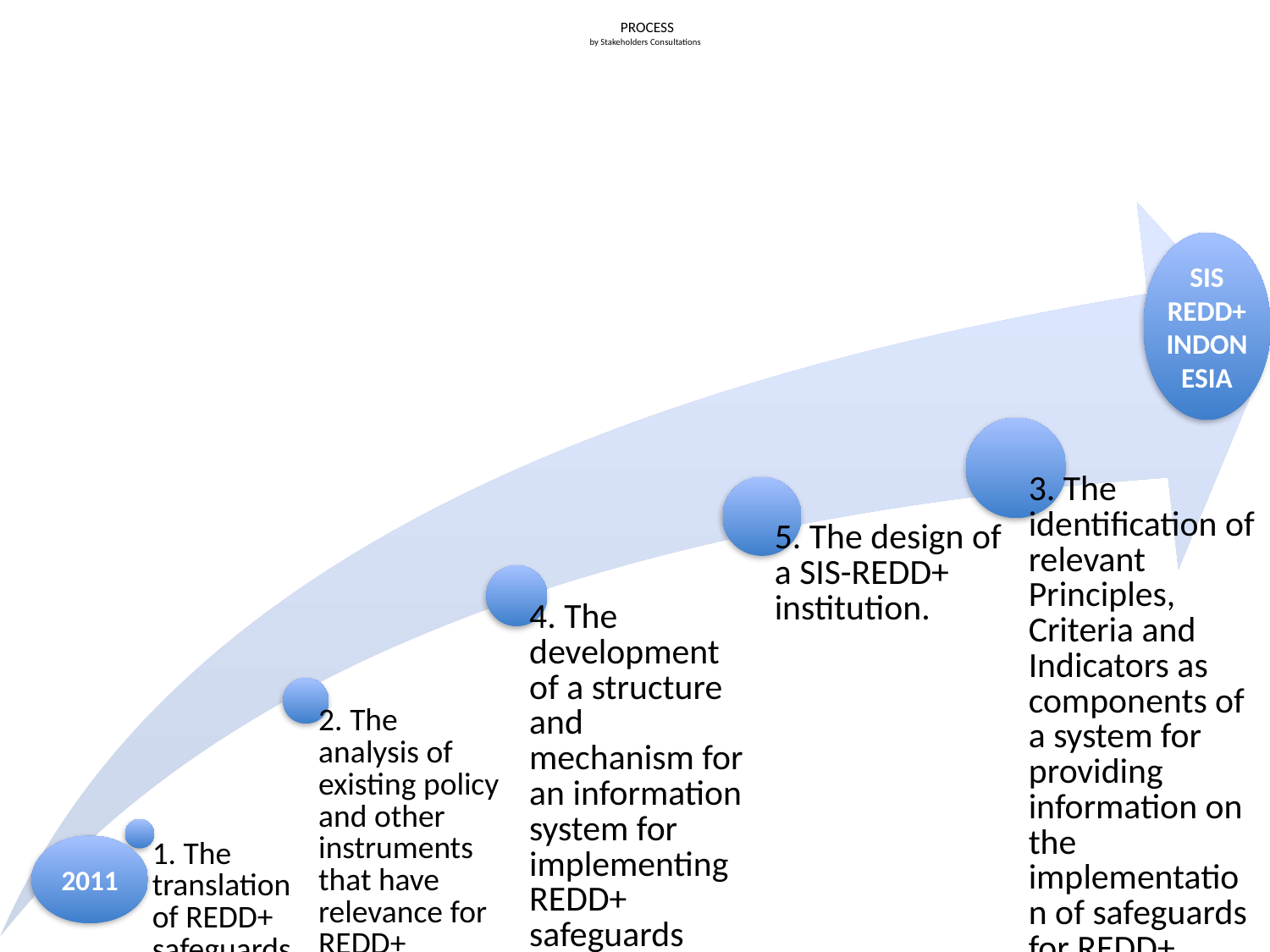

# PROCESS by Stakeholders Consultations

SIS REDD+ INDONESIA
2011